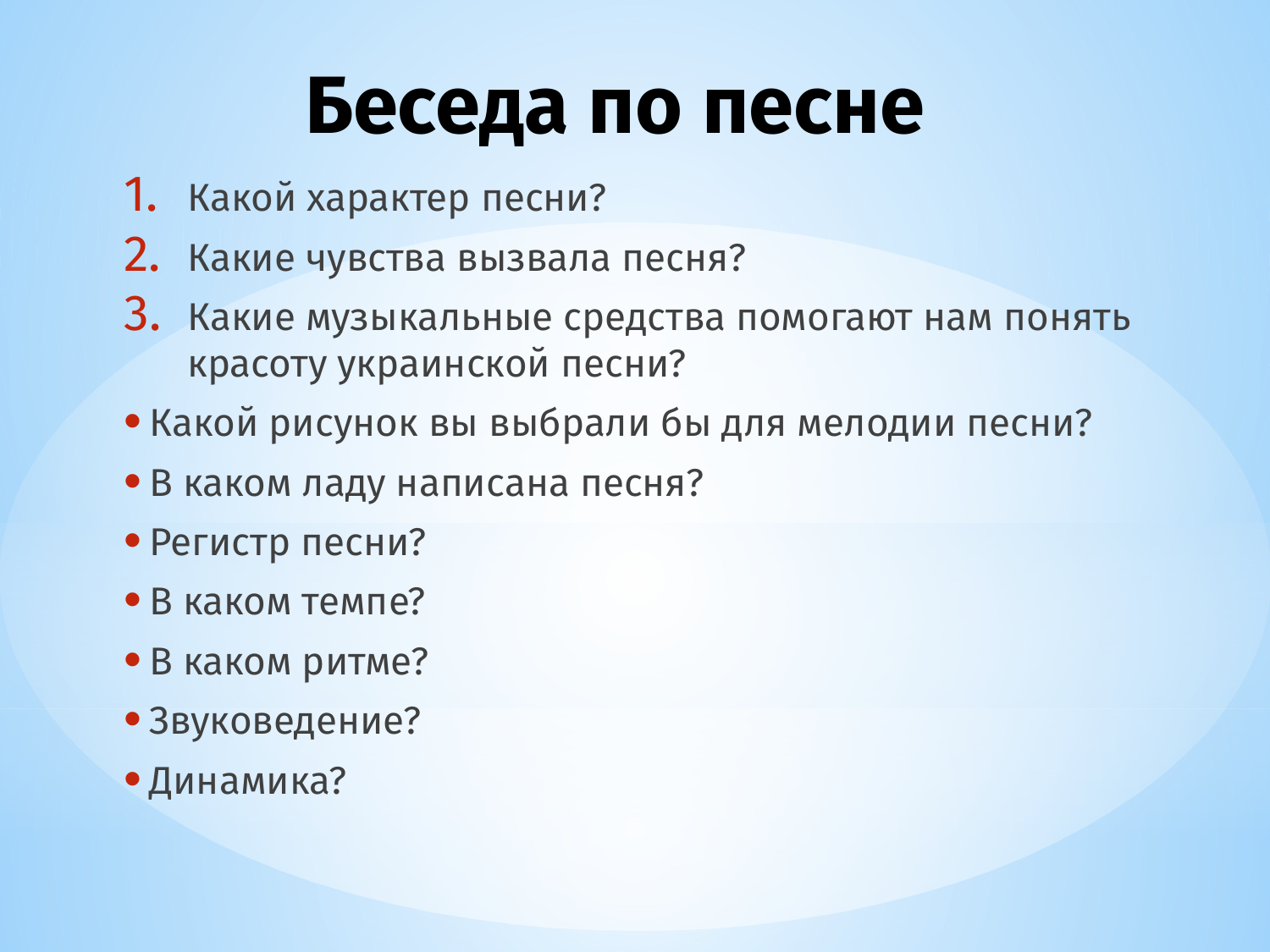

# Беседа по песне
Какой характер песни?
Какие чувства вызвала песня?
Какие музыкальные средства помогают нам понять красоту украинской песни?
Какой рисунок вы выбрали бы для мелодии песни?
В каком ладу написана песня?
Регистр песни?
В каком темпе?
В каком ритме?
Звуковедение?
Динамика?